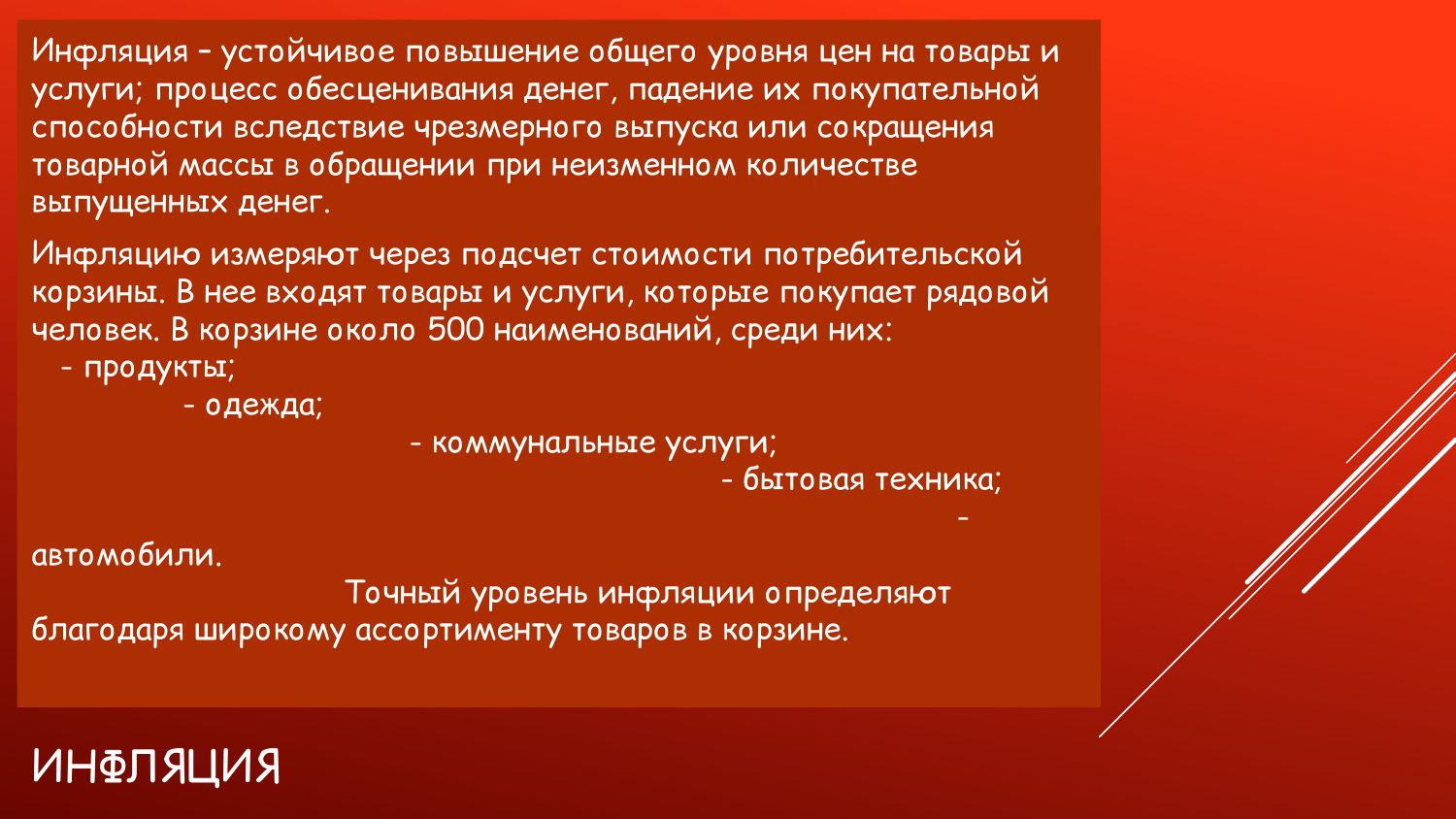

Инфляция – устойчивое повышение общего уровня цен на товары и услуги; процесс обесценивания денег, падение их покупательной способности вследствие чрезмерного выпуска или сокращения товарной массы в обращении при неизменном количестве выпущенных денег.
Инфляцию измеряют через подсчет стоимости потребительской корзины. В нее входят товары и услуги, которые покупает рядовой человек. В корзине около 500 наименований, среди них:                        - продукты;                                                                                                          - одежда;                                                                                                                         - коммунальные услуги;                                                                                                          - бытовая техника;                                                                                                           - автомобили.                                                                                                                             Точный уровень инфляции определяют благодаря широкому ассортименту товаров в корзине.

# инфляция